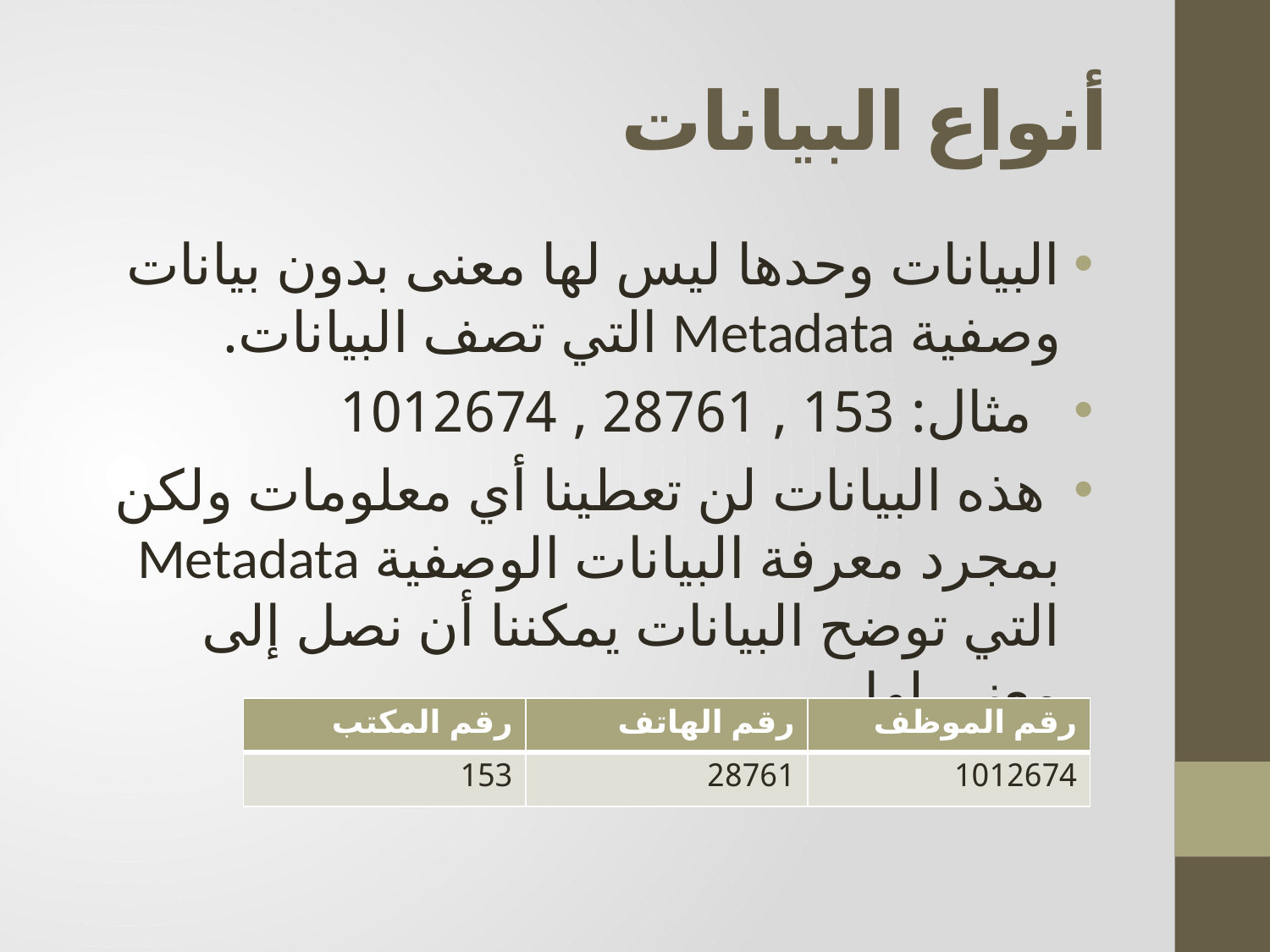

# أنواع البيانات
البيانات وحدها ليس لها معنى بدون بيانات وصفية Metadata التي تصف البيانات.
  مثال: 153 , 28761 , 1012674
 هذه البيانات لن تعطينا أي معلومات ولكن بمجرد معرفة البيانات الوصفية Metadata التي توضح البيانات يمكننا أن نصل إلى معنى لها.

| رقم المكتب | رقم الهاتف | رقم الموظف |
| --- | --- | --- |
| 153 | 28761 | 1012674 |